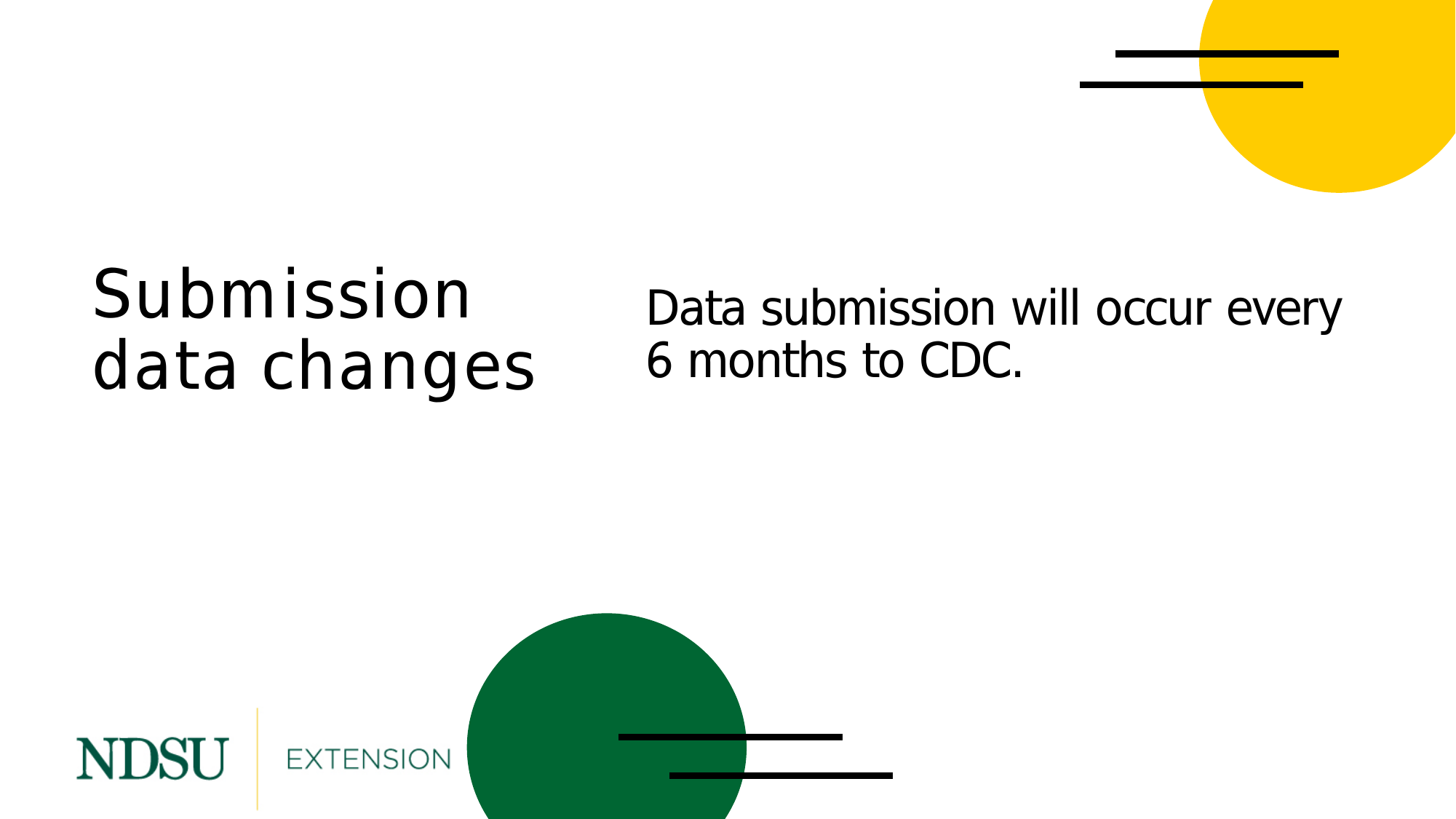

# Submission data changes
Data submission will occur every 6 months to CDC.